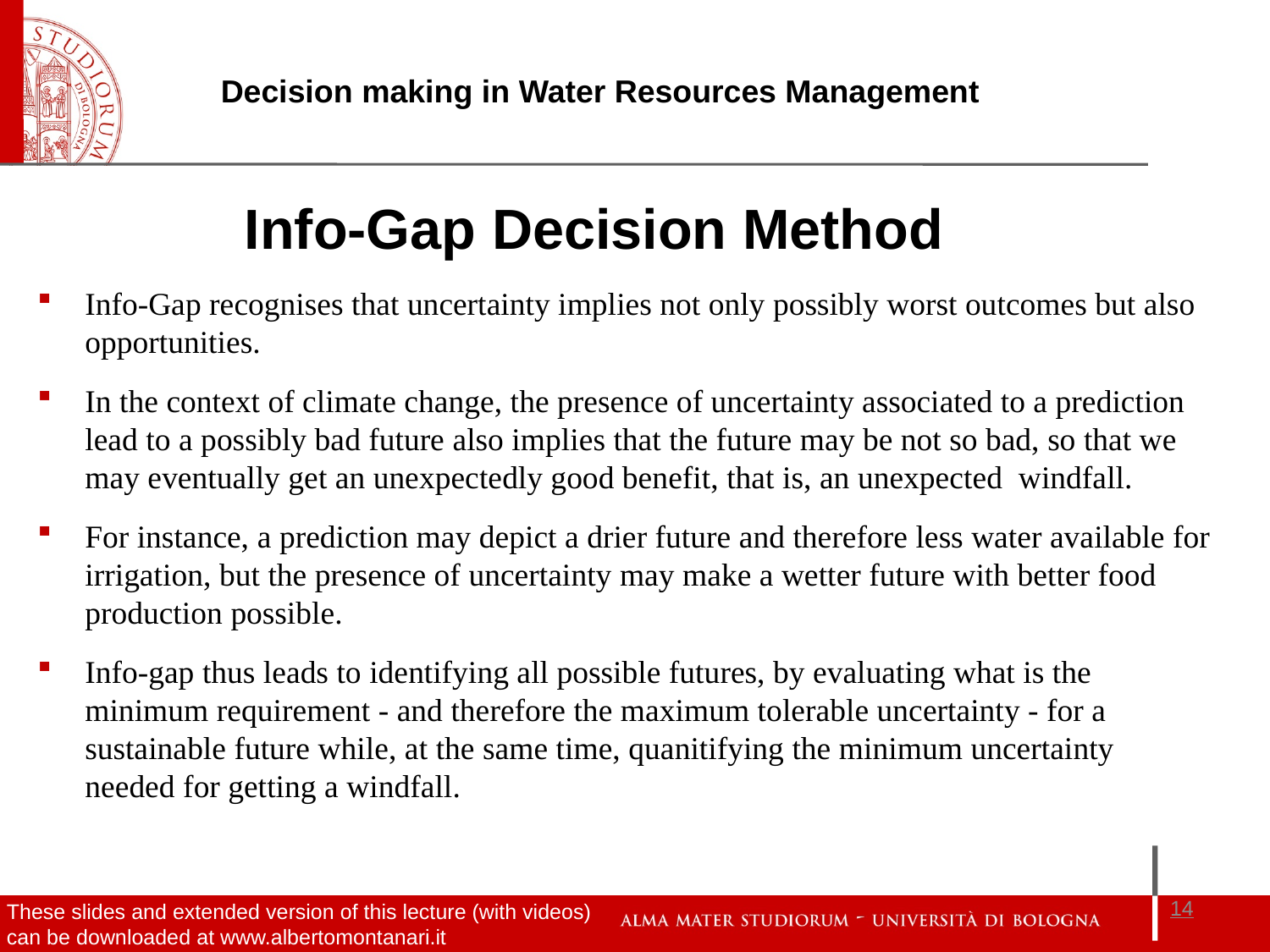

Info-Gap Decision Method
Info-Gap recognises that uncertainty implies not only possibly worst outcomes but also opportunities.
In the context of climate change, the presence of uncertainty associated to a prediction lead to a possibly bad future also implies that the future may be not so bad, so that we may eventually get an unexpectedly good benefit, that is, an unexpected  windfall.
For instance, a prediction may depict a drier future and therefore less water available for irrigation, but the presence of uncertainty may make a wetter future with better food production possible.
Info-gap thus leads to identifying all possible futures, by evaluating what is the minimum requirement - and therefore the maximum tolerable uncertainty - for a sustainable future while, at the same time, quanitifying the minimum uncertainty needed for getting a windfall.
14